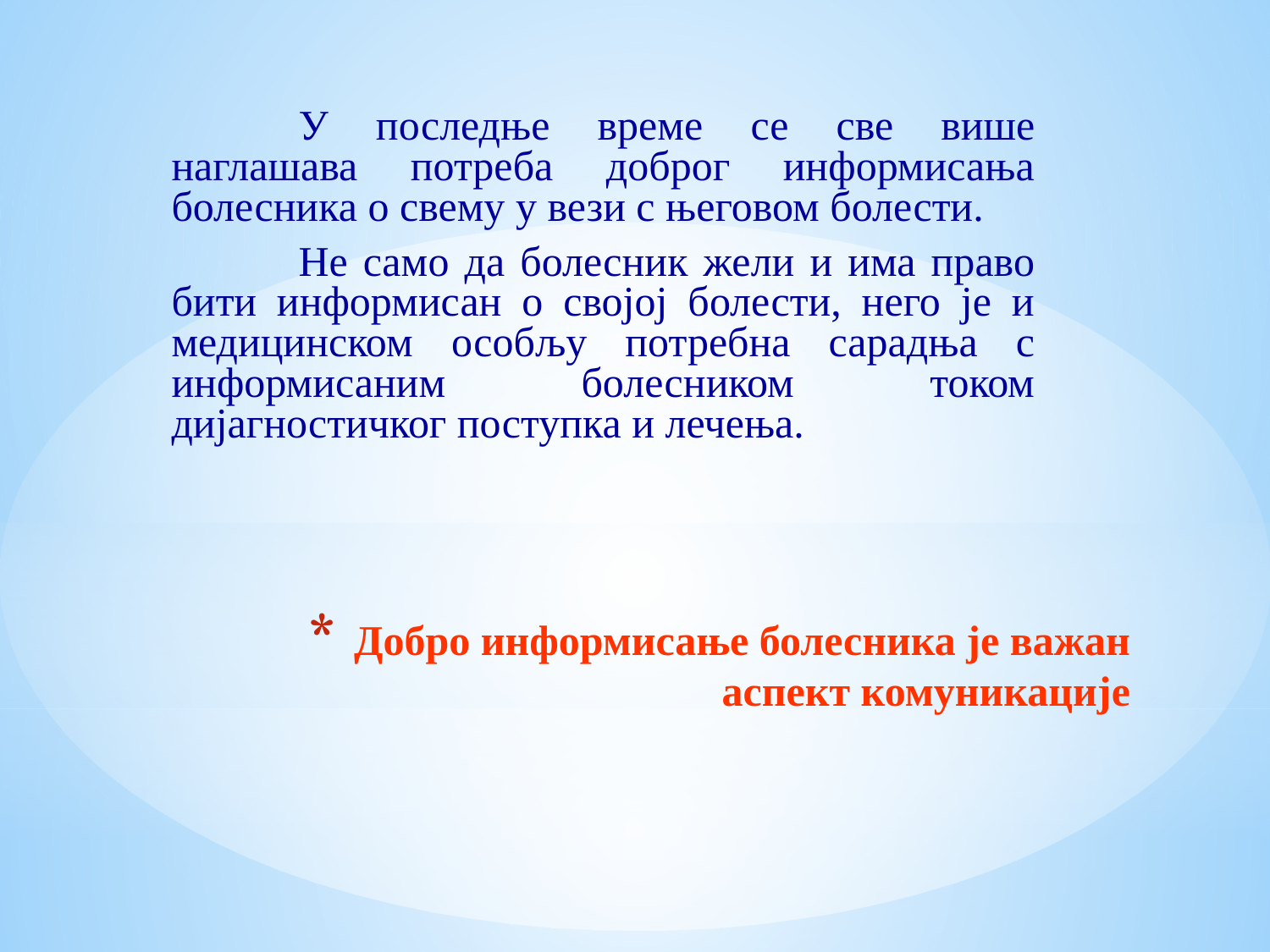

У последње време се све више наглашава потреба доброг информисања болесника о свему у вези с његовом болести.
	Не само да болесник жели и има право бити информисан о својој болести, него је и медицинском особљу потребна сарадња с информисаним болесником током дијагностичког поступка и лечења.

# Добро информисање болесника је важан  аспект комуникације